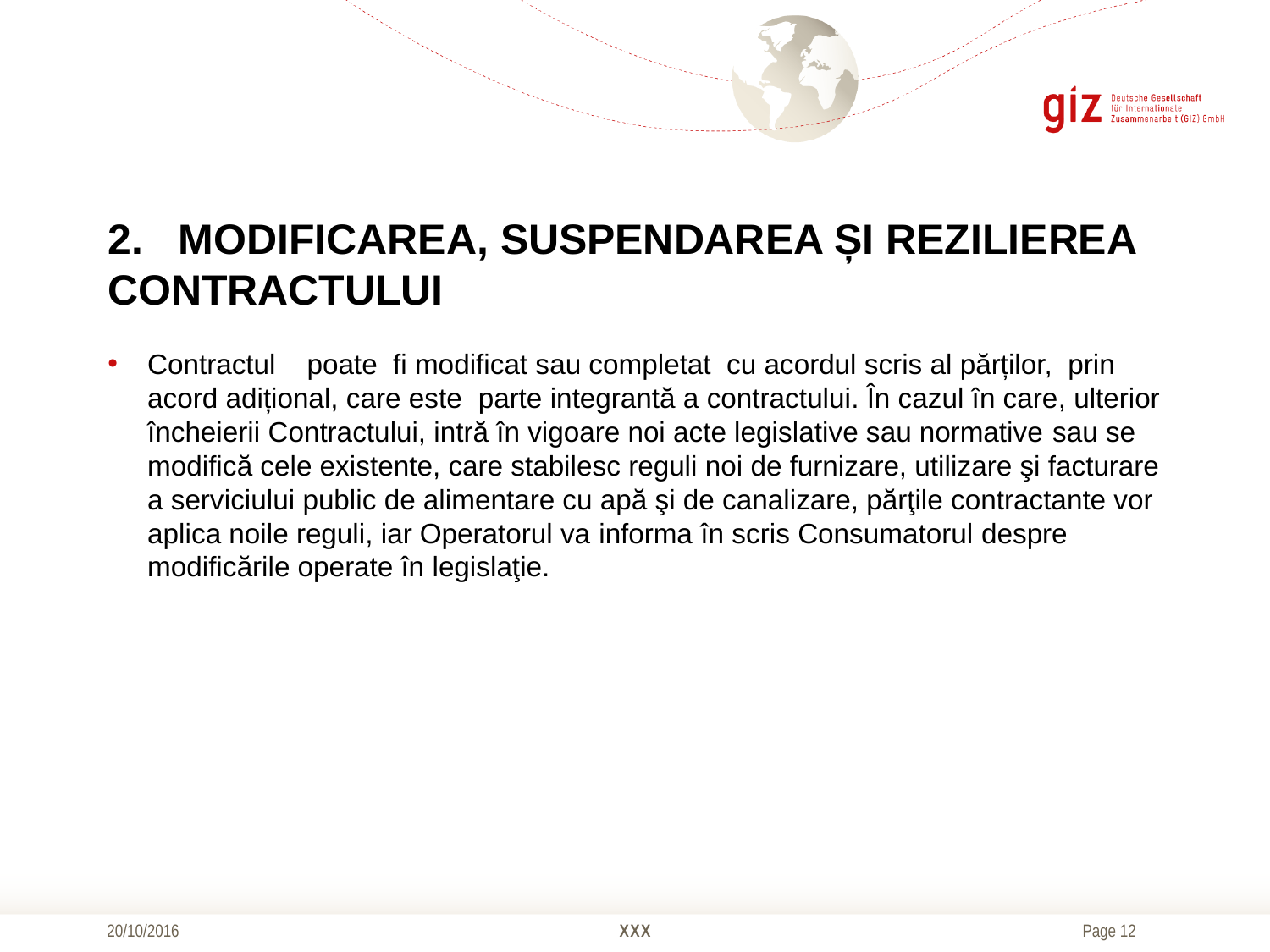

# 2.   MODIFICAREA, SUSPENDAREA ȘI REZILIEREA CONTRACTULUI
Contractul    poate  fi modificat sau completat  cu acordul scris al părților,  prin acord adițional, care este  parte integrantă a contractului. În cazul în care, ulterior încheierii Contractului, intră în vigoare noi acte legislative sau normative sau se modifică cele existente, care stabilesc reguli noi de furnizare, utilizare şi facturare a serviciului public de alimentare cu apă şi de canalizare, părţile contractante vor aplica noile reguli, iar Operatorul va informa în scris Consumatorul despre modificările operate în legislaţie.

20/10/2016
XXX